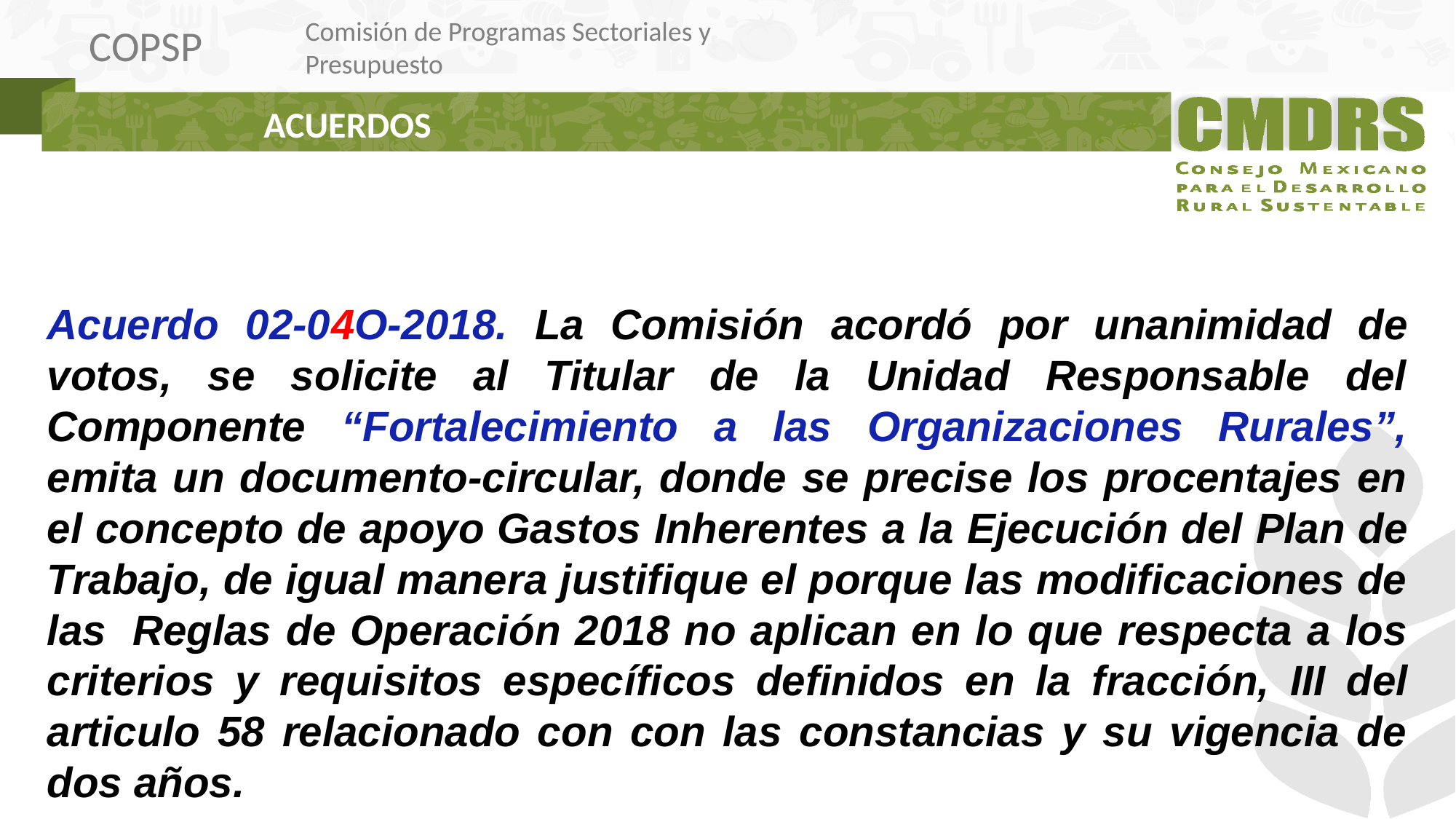

ACUERDOS

Acuerdo 02-04O-2018. La Comisión acordó por unanimidad de votos, se solicite al Titular de la Unidad Responsable del Componente “Fortalecimiento a las Organizaciones Rurales”, emita un documento-circular, donde se precise los procentajes en el concepto de apoyo Gastos Inherentes a la Ejecución del Plan de Trabajo, de igual manera justifique el porque las modificaciones de las  Reglas de Operación 2018 no aplican en lo que respecta a los criterios y requisitos específicos definidos en la fracción, III del articulo 58 relacionado con con las constancias y su vigencia de dos años.